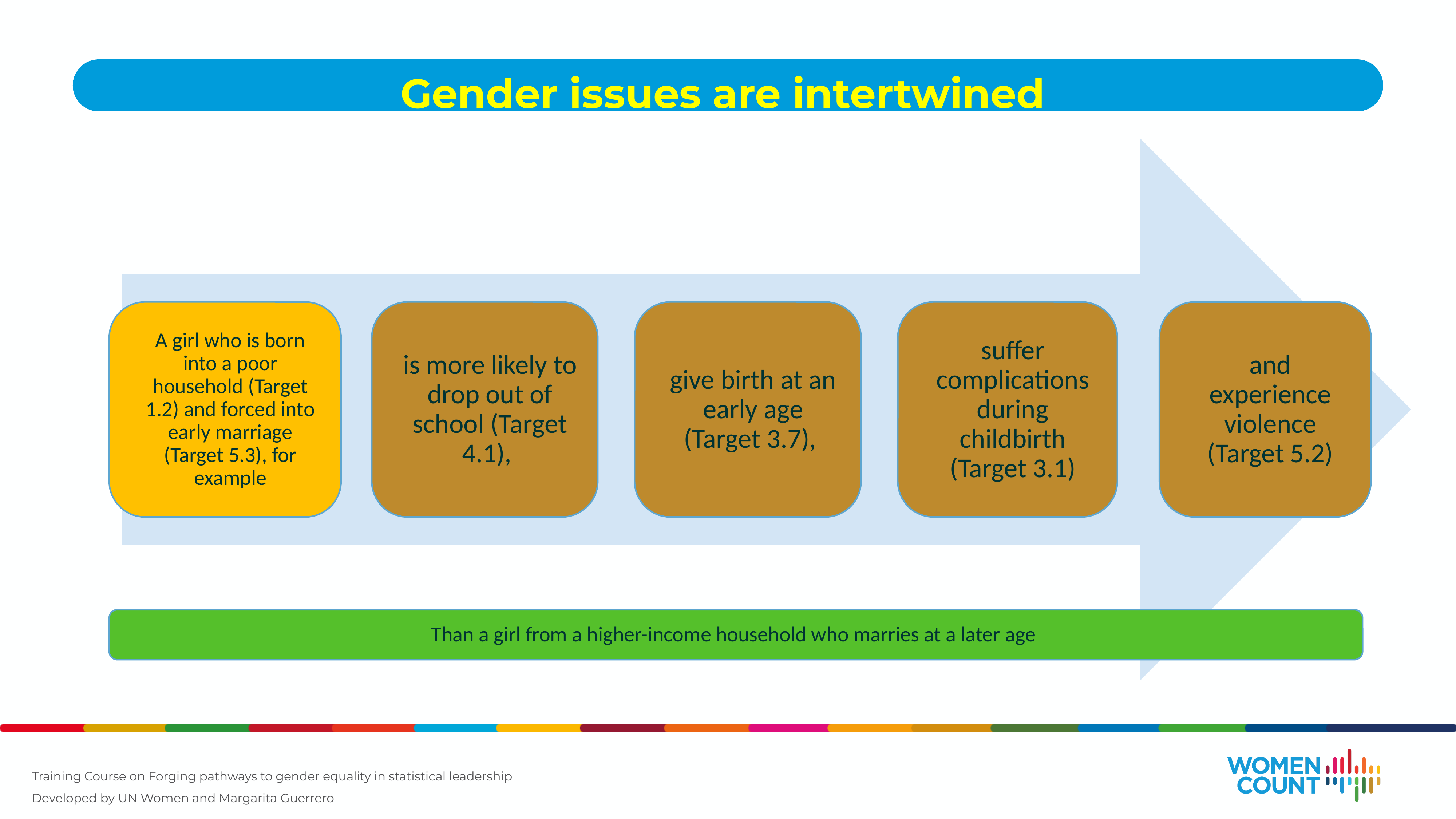

Gender issues are intertwined
A girl who is born into a poor household (Target 1.2) and forced into early marriage (Target 5.3), for example
is more likely to drop out of school (Target 4.1),
give birth at an early age (Target 3.7),
suffer complications during childbirth (Target 3.1)
and experience violence (Target 5.2)

Than a girl from a higher-income household who marries at a later age
Training Course on Forging pathways to gender equality in statistical leadership
Developed by UN Women and Margarita Guerrero